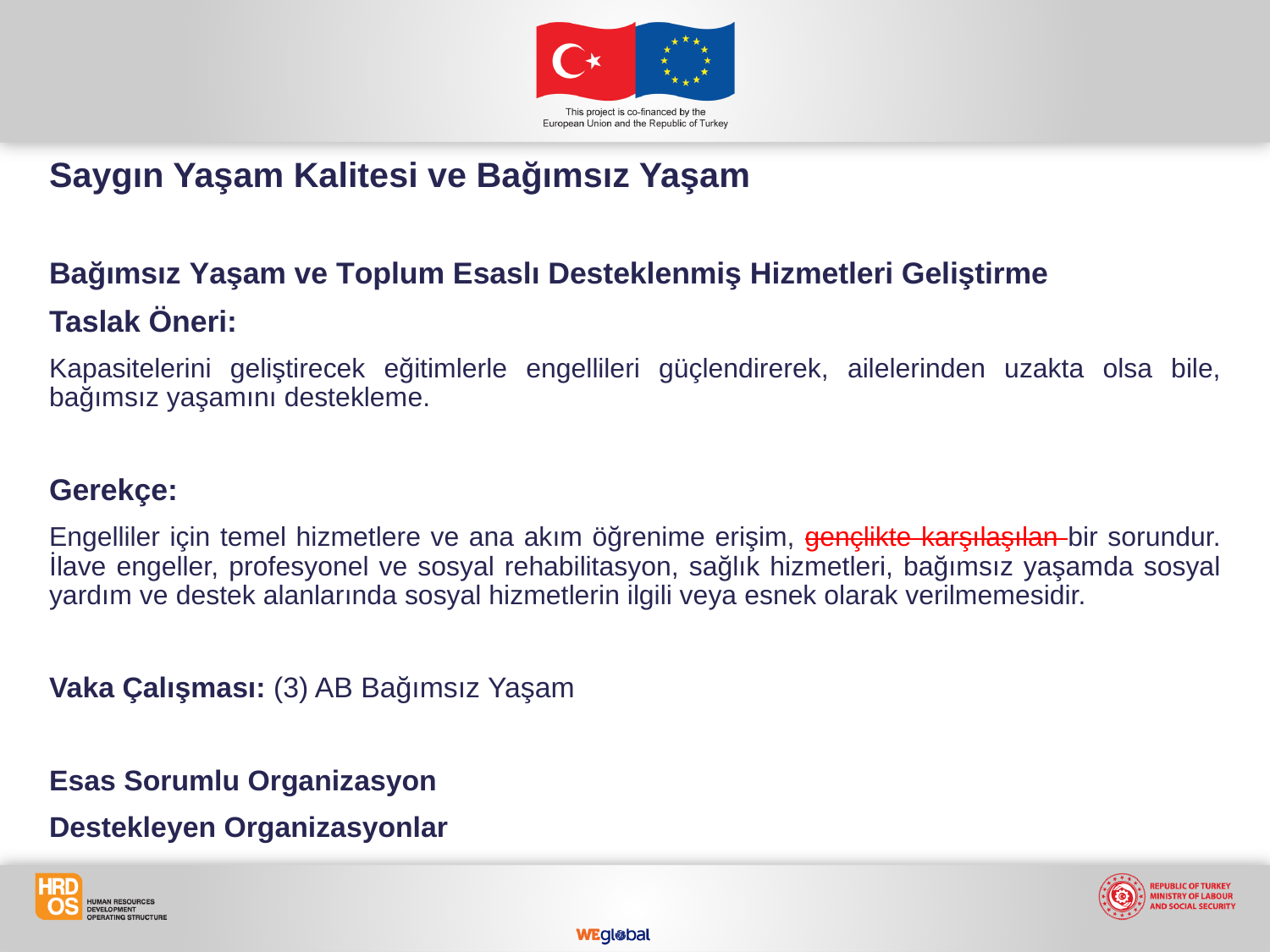

Saygın Yaşam Kalitesi ve Bağımsız Yaşam

Bağımsız Yaşam ve Toplum Esaslı Desteklenmiş Hizmetleri Geliştirme
Taslak Öneri:
Kapasitelerini geliştirecek eğitimlerle engellileri güçlendirerek, ailelerinden uzakta olsa bile, bağımsız yaşamını destekleme.

Gerekçe:
Engelliler için temel hizmetlere ve ana akım öğrenime erişim, gençlikte karşılaşılan bir sorundur. İlave engeller, profesyonel ve sosyal rehabilitasyon, sağlık hizmetleri, bağımsız yaşamda sosyal yardım ve destek alanlarında sosyal hizmetlerin ilgili veya esnek olarak verilmemesidir.

Vaka Çalışması: (3) AB Bağımsız Yaşam

Esas Sorumlu Organizasyon
Destekleyen Organizasyonlar